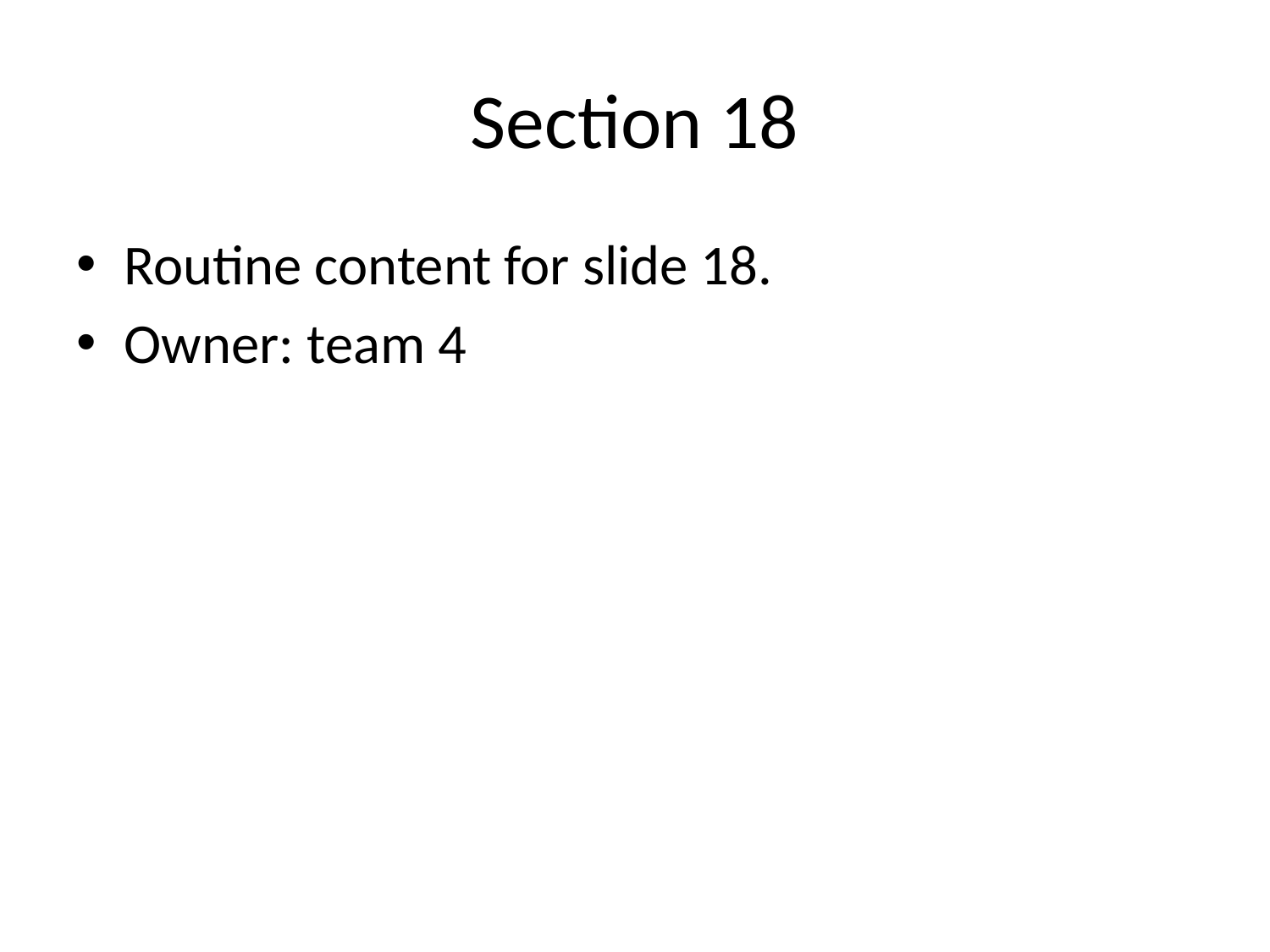

# Section 18
Routine content for slide 18.
Owner: team 4